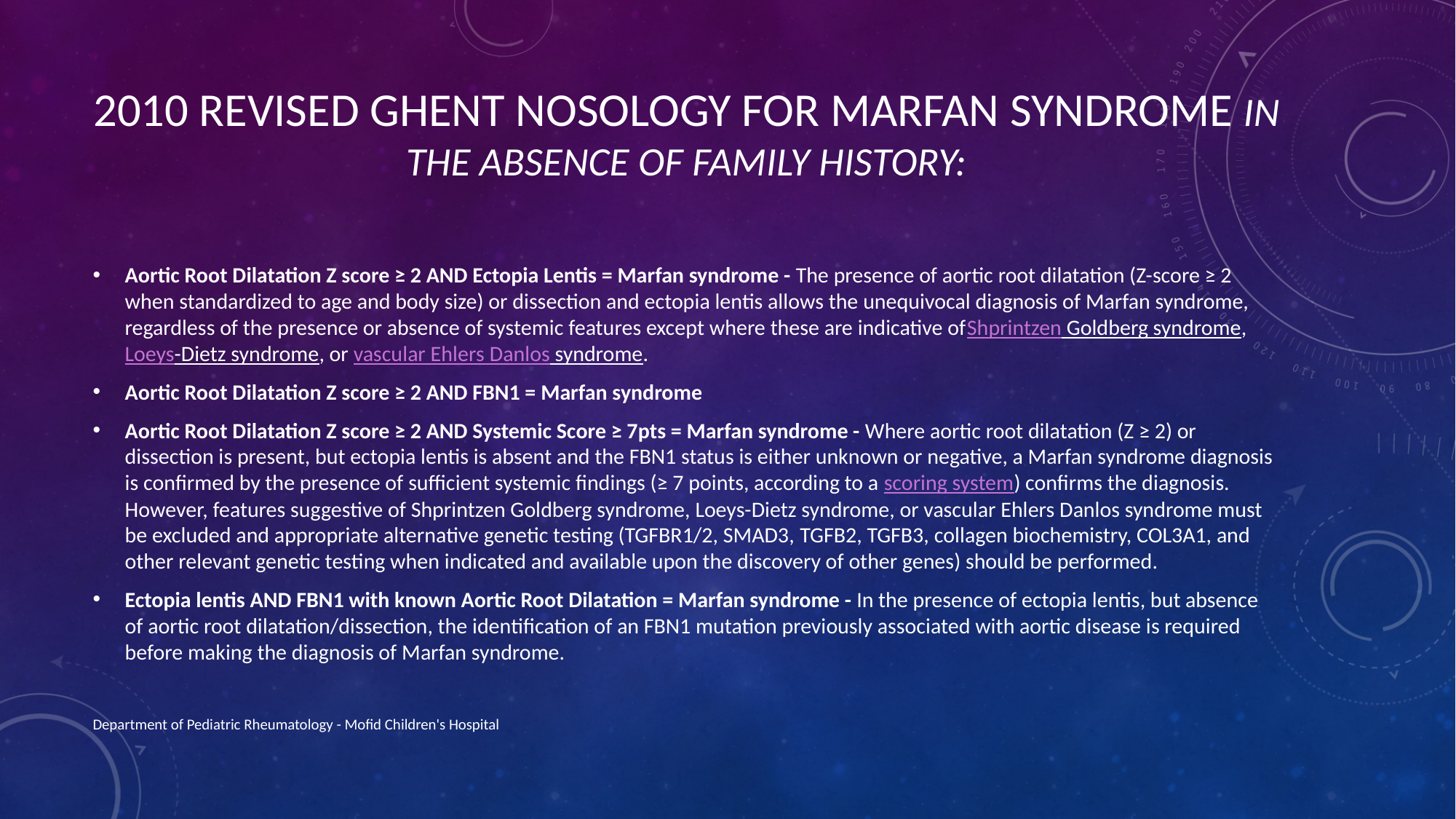

# 2010 Revised Ghent Nosology for Marfan syndrome In the absence of family history:
Aortic Root Dilatation Z score ≥ 2 AND Ectopia Lentis = Marfan syndrome - The presence of aortic root dilatation (Z-score ≥ 2 when standardized to age and body size) or dissection and ectopia lentis allows the unequivocal diagnosis of Marfan syndrome, regardless of the presence or absence of systemic features except where these are indicative ofShprintzen Goldberg syndrome, Loeys-Dietz syndrome, or vascular Ehlers Danlos syndrome.
Aortic Root Dilatation Z score ≥ 2 AND FBN1 = Marfan syndrome
Aortic Root Dilatation Z score ≥ 2 AND Systemic Score ≥ 7pts = Marfan syndrome - Where aortic root dilatation (Z ≥ 2) or dissection is present, but ectopia lentis is absent and the FBN1 status is either unknown or negative, a Marfan syndrome diagnosis is confirmed by the presence of sufficient systemic findings (≥ 7 points, according to a scoring system) confirms the diagnosis. However, features suggestive of Shprintzen Goldberg syndrome, Loeys-Dietz syndrome, or vascular Ehlers Danlos syndrome must be excluded and appropriate alternative genetic testing (TGFBR1/2, SMAD3, TGFB2, TGFB3, collagen biochemistry, COL3A1, and other relevant genetic testing when indicated and available upon the discovery of other genes) should be performed.
Ectopia lentis AND FBN1 with known Aortic Root Dilatation = Marfan syndrome - In the presence of ectopia lentis, but absence of aortic root dilatation/dissection, the identification of an FBN1 mutation previously associated with aortic disease is required before making the diagnosis of Marfan syndrome.

Department of Pediatric Rheumatology - Mofid Children's Hospital